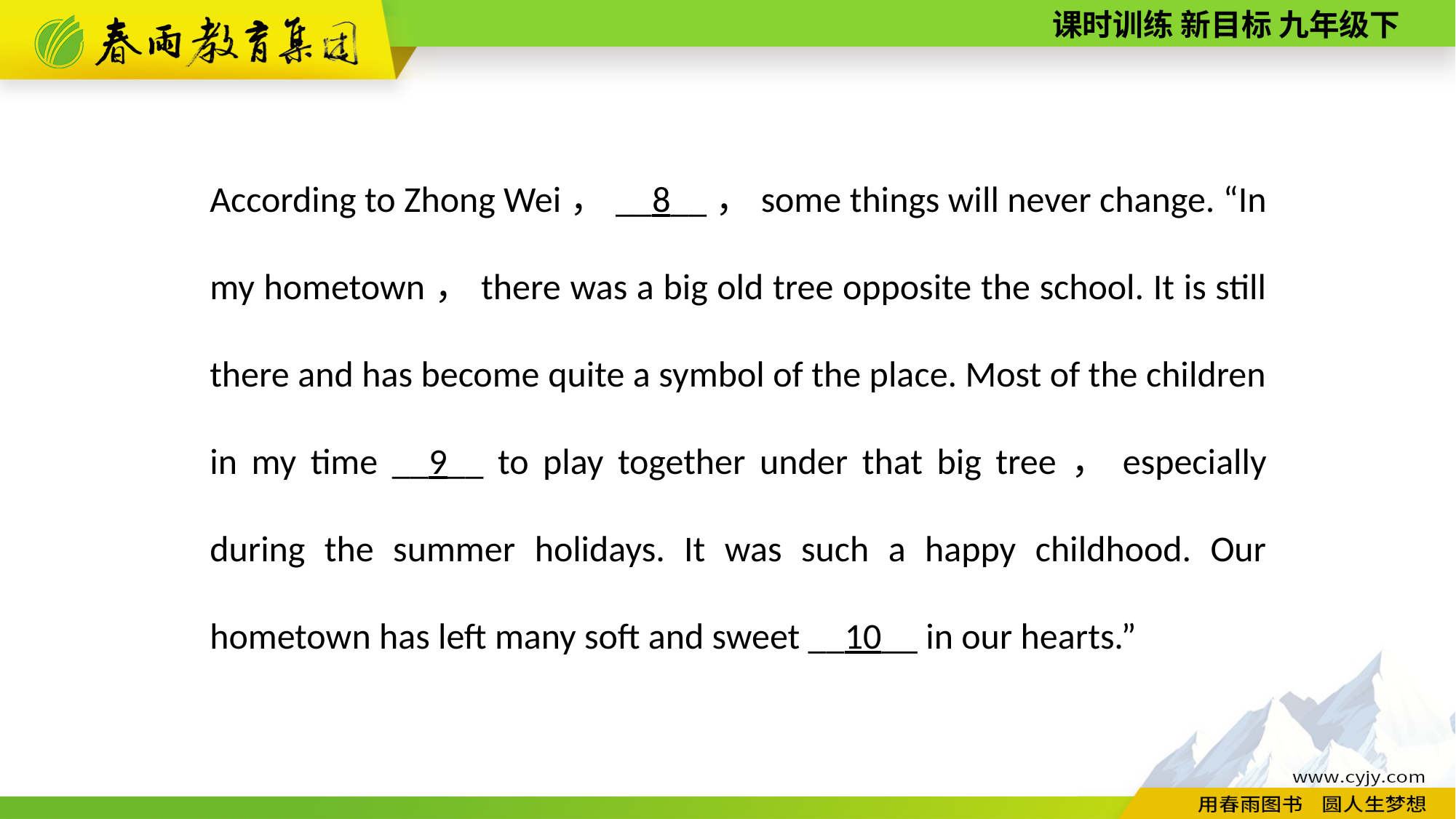

According to Zhong Wei，__8__，some things will never change. “In my hometown，there was a big old tree opposite the school. It is still there and has become quite a symbol of the place. Most of the children in my time __9__ to play together under that big tree，especially during the summer holidays. It was such a happy childhood. Our hometown has left many soft and sweet __10__ in our hearts.”